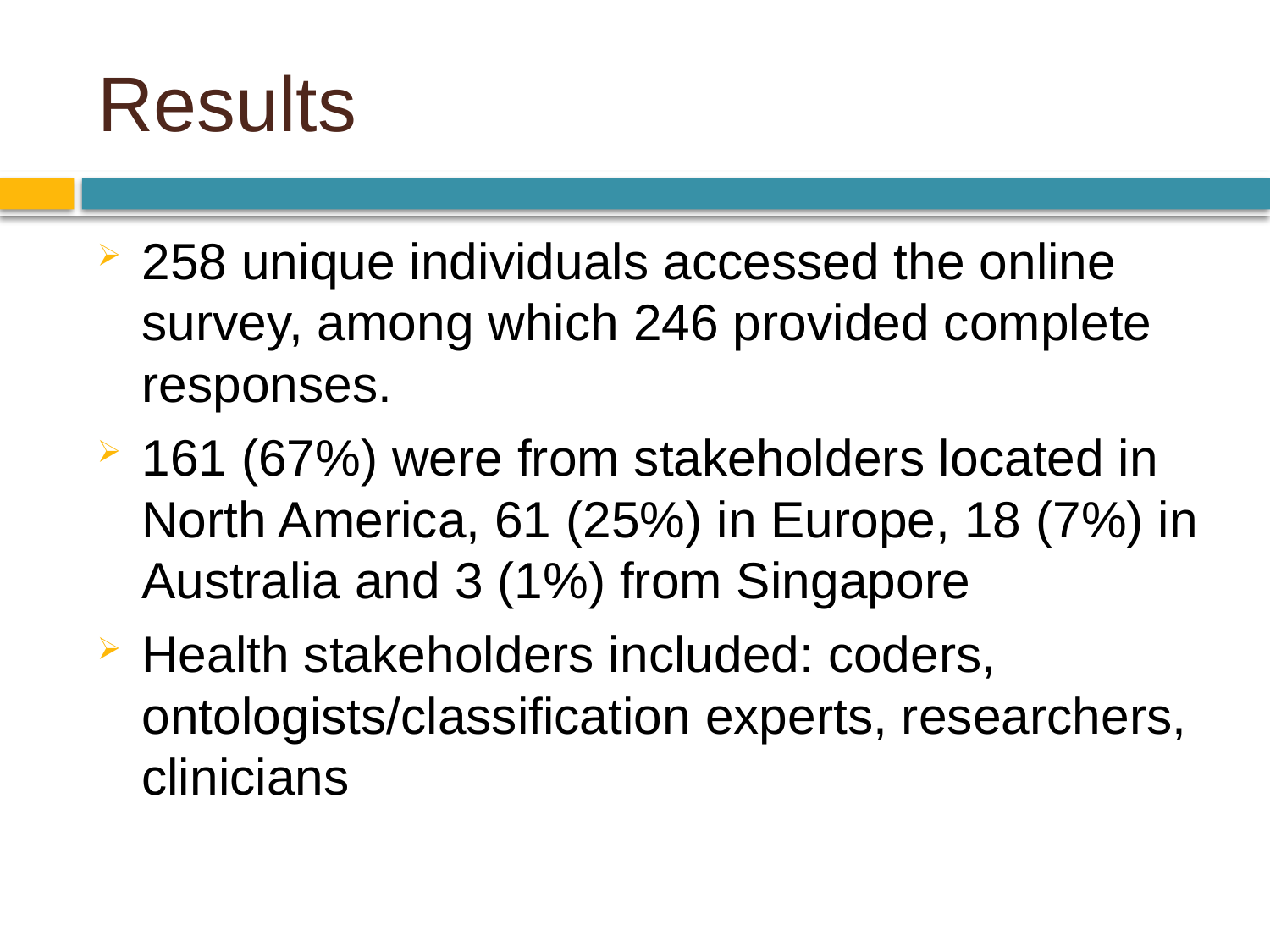

# Results
258 unique individuals accessed the online survey, among which 246 provided complete responses.
161 (67%) were from stakeholders located in North America, 61 (25%) in Europe, 18 (7%) in Australia and 3 (1%) from Singapore
Health stakeholders included: coders, ontologists/classification experts, researchers, clinicians